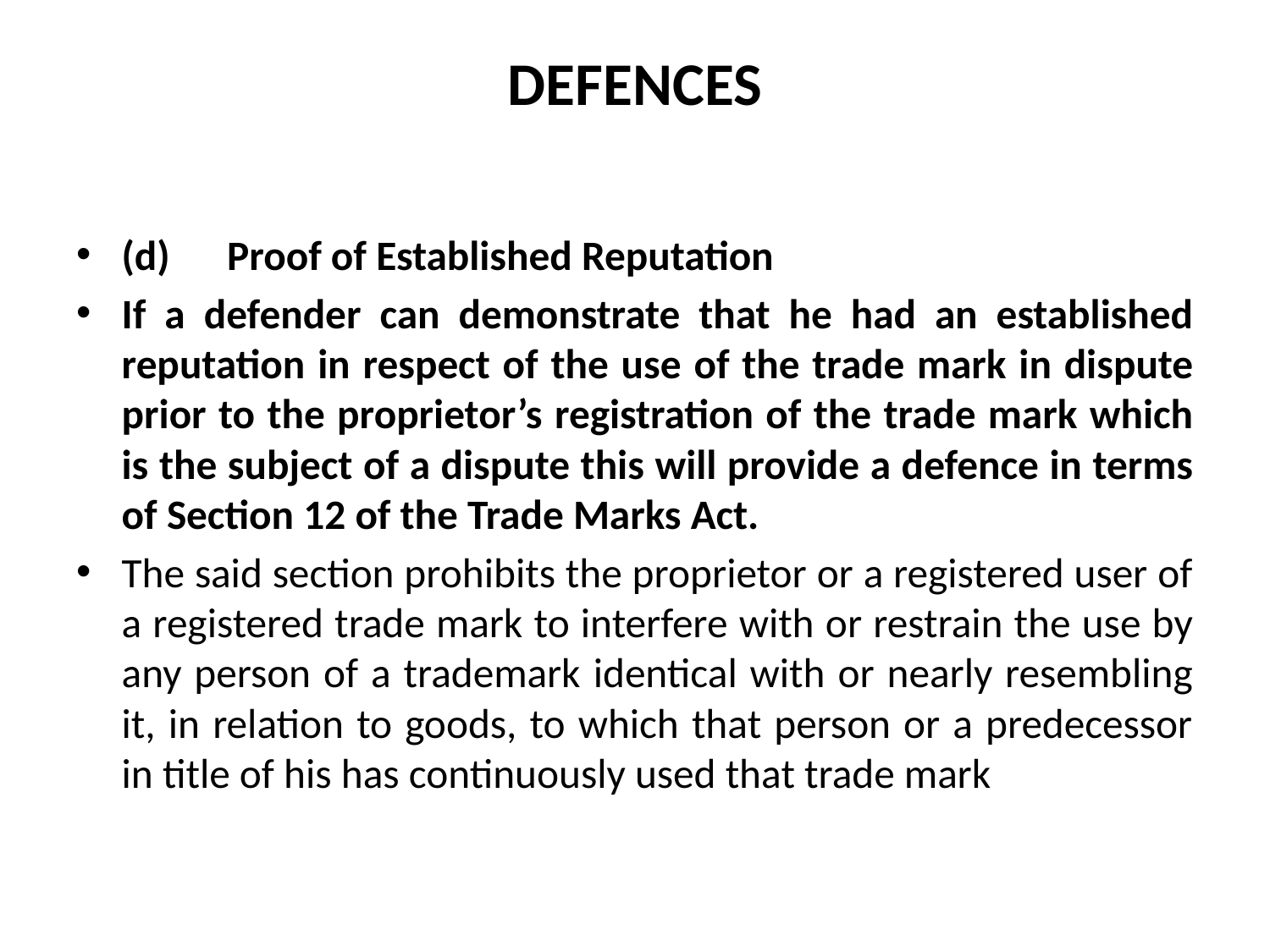

# DEFENCES
(d)      Proof of Established Reputation
If a defender can demonstrate that he had an established reputation in respect of the use of the trade mark in dispute prior to the proprietor’s registration of the trade mark which is the subject of a dispute this will provide a defence in terms of Section 12 of the Trade Marks Act.
The said section prohibits the proprietor or a registered user of a registered trade mark to interfere with or restrain the use by any person of a trademark identical with or nearly resembling it, in relation to goods, to which that person or a predecessor in title of his has continuously used that trade mark